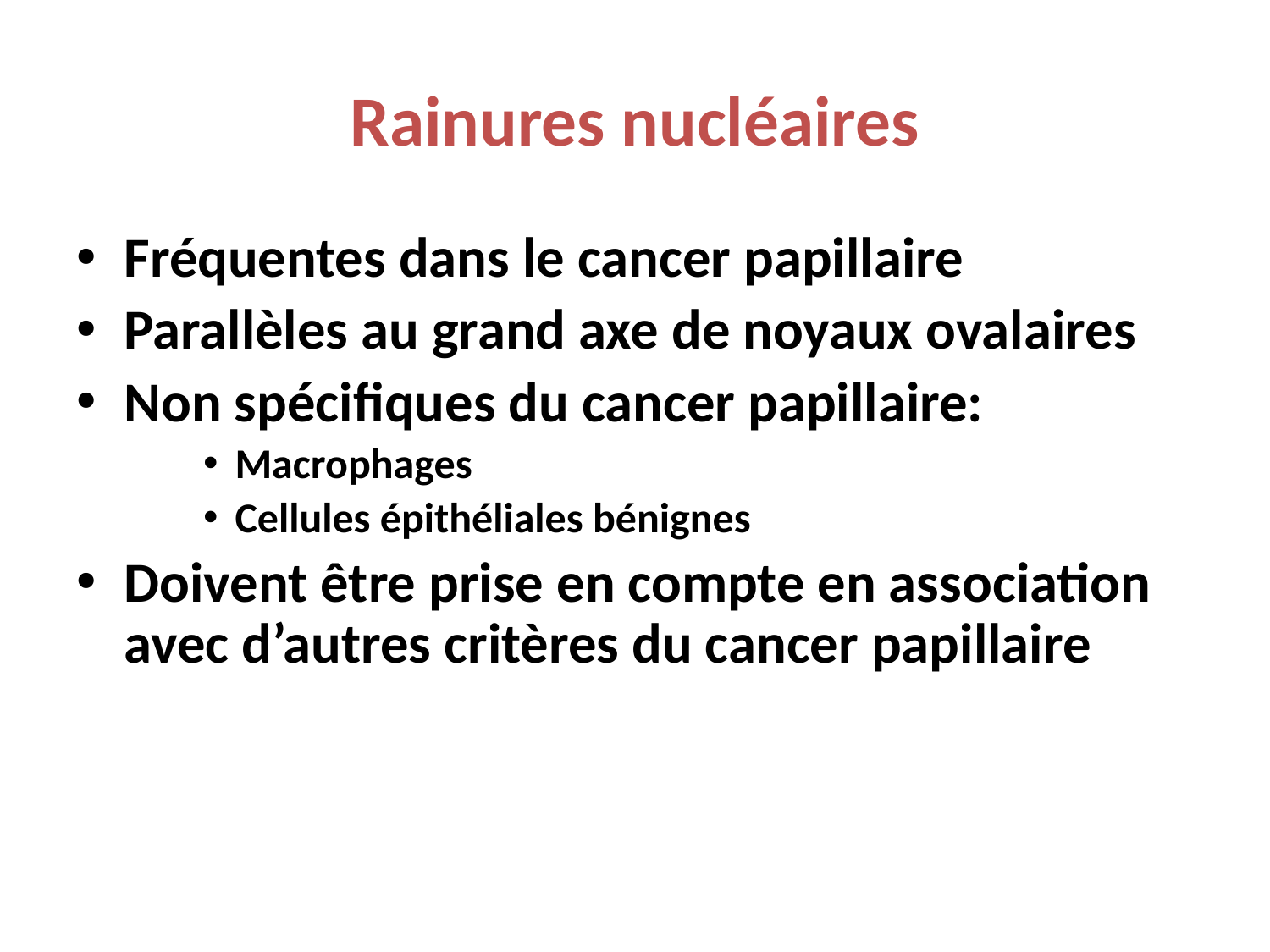

# Rainures nucléaires
Fréquentes dans le cancer papillaire
Parallèles au grand axe de noyaux ovalaires
Non spécifiques du cancer papillaire:
Macrophages
Cellules épithéliales bénignes
Doivent être prise en compte en association avec d’autres critères du cancer papillaire